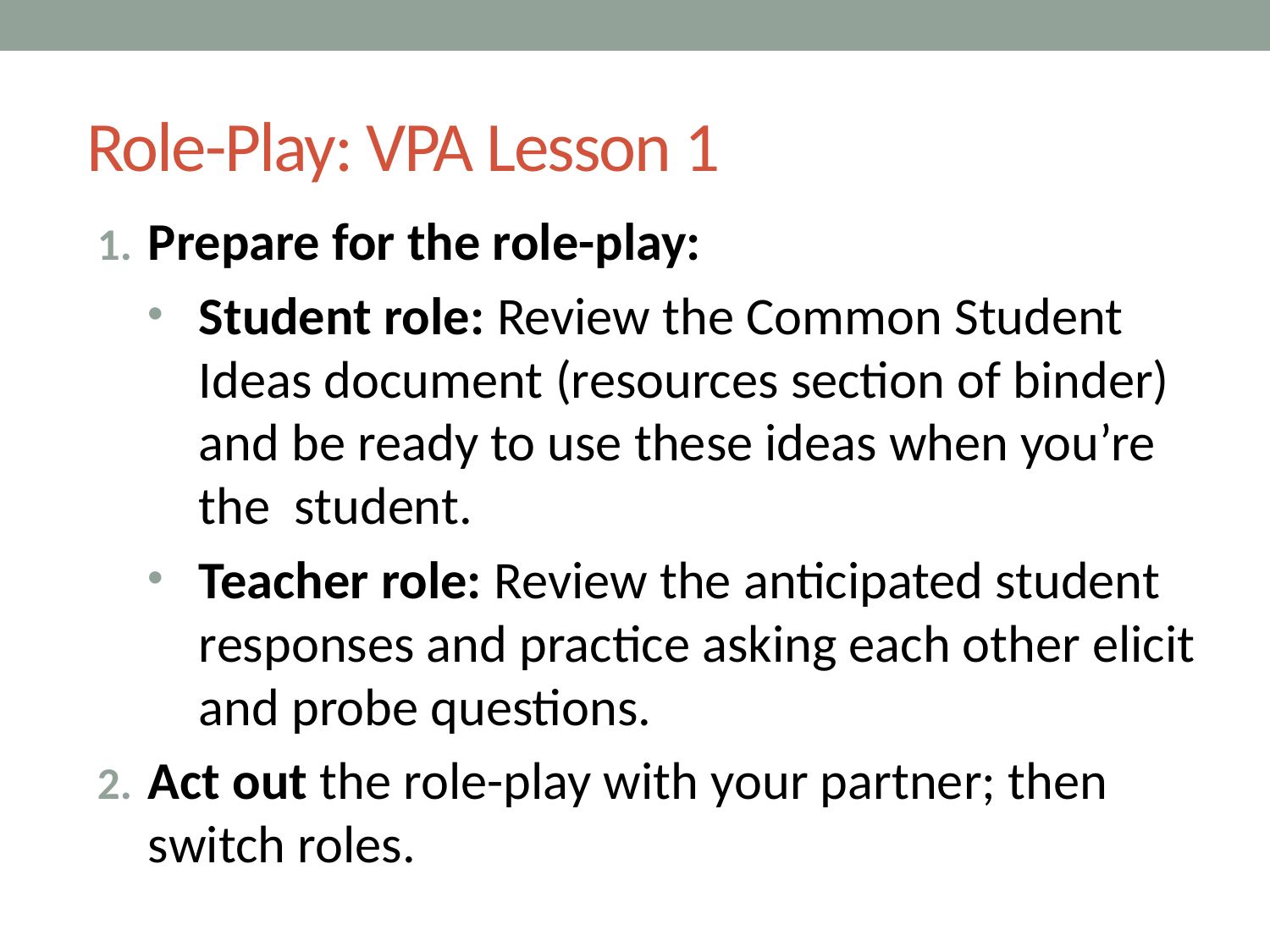

# Role-Play: VPA Lesson 1
Prepare for the role-play:
Student role: Review the Common Student Ideas document (resources section of binder) and be ready to use these ideas when you’re the  student.
Teacher role: Review the anticipated student responses and practice asking each other elicit and probe questions.
Act out the role-play with your partner; then switch roles.